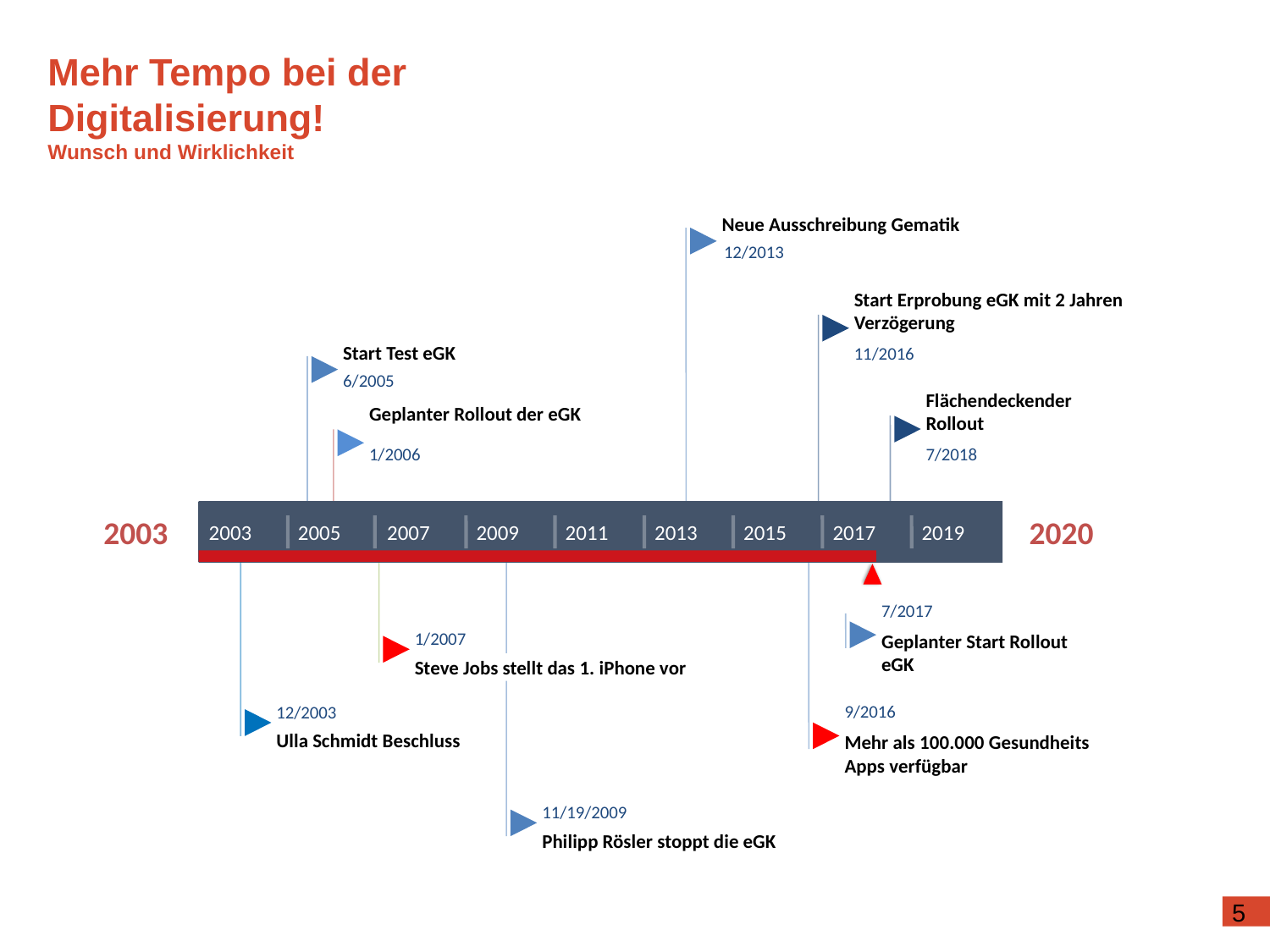

# Mehr Tempo bei der Digitalisierung! Wunsch und Wirklichkeit
Neue Ausschreibung Gematik

12/2013
Start Erprobung eGK mit 2 Jahren Verzögerung

Start Test eGK
11/2016

6/2005
Flächendeckender Rollout
Geplanter Rollout der eGK

1/2006
7/2018

2003
2020

2003
2005
2007
2009
2011
2013
2015
2017
2019

7/2017

Geplanter Start Rollout  eGK
1/2007

Steve Jobs stellt das 1. iPhone vor

9/2016
12/2003

Mehr als 100.000 Gesundheits Apps verfügbar
Ulla Schmidt Beschluss
11/19/2009

Philipp Rösler stoppt die eGK

5